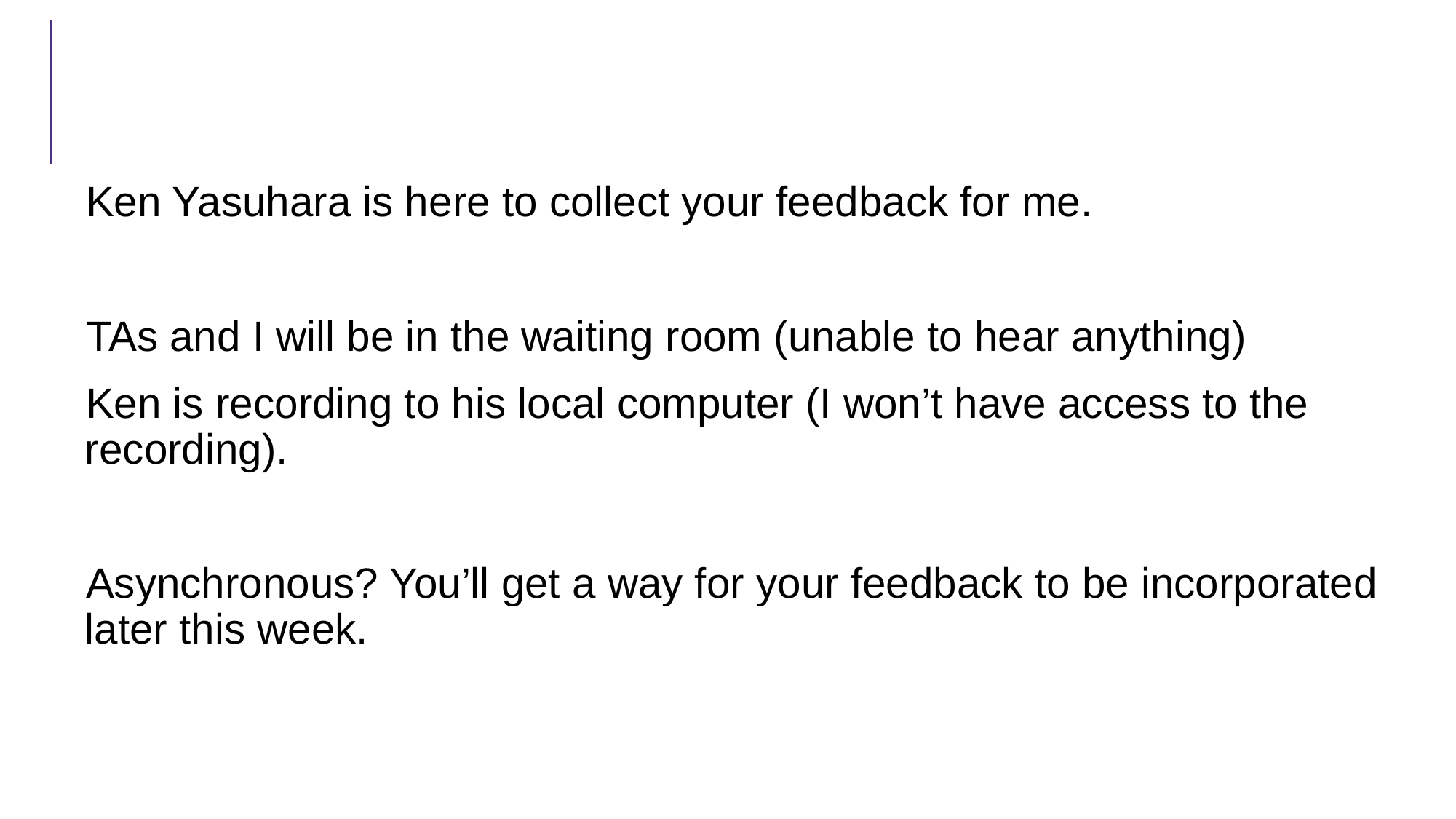

#
Ken Yasuhara is here to collect your feedback for me.

TAs and I will be in the waiting room (unable to hear anything)
Ken is recording to his local computer (I won’t have access to the recording).

Asynchronous? You’ll get a way for your feedback to be incorporated later this week.